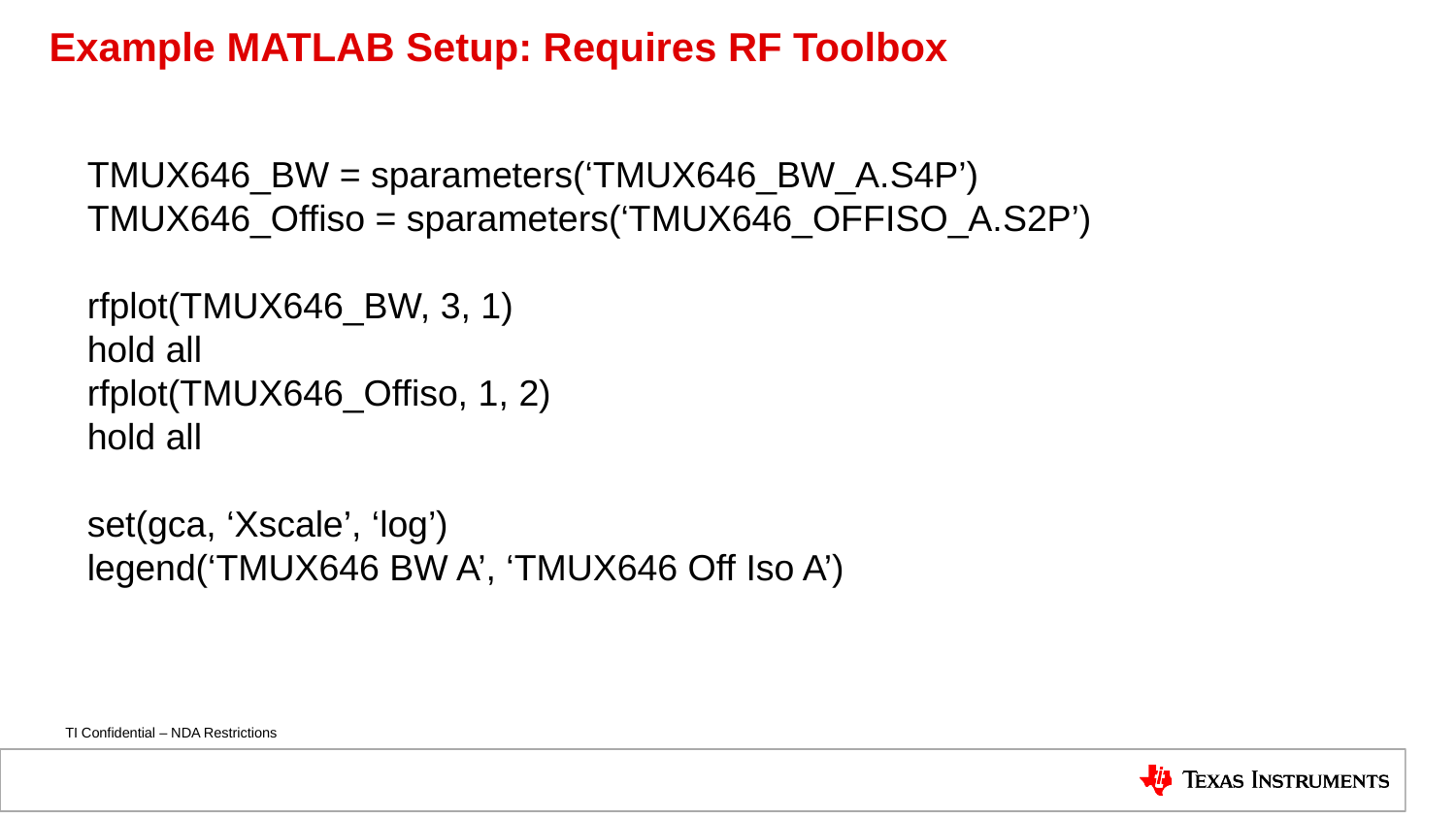

# Example MATLAB Setup: Requires RF Toolbox
TMUX646_BW = sparameters(‘TMUX646_BW_A.S4P’)
TMUX646_Offiso = sparameters(‘TMUX646_OFFISO_A.S2P’)

rfplot(TMUX646_BW, 3, 1)
hold all
rfplot(TMUX646_Offiso, 1, 2)
hold all

set(gca, ‘Xscale’, ‘log’)
legend(‘TMUX646 BW A’, ‘TMUX646 Off Iso A’)